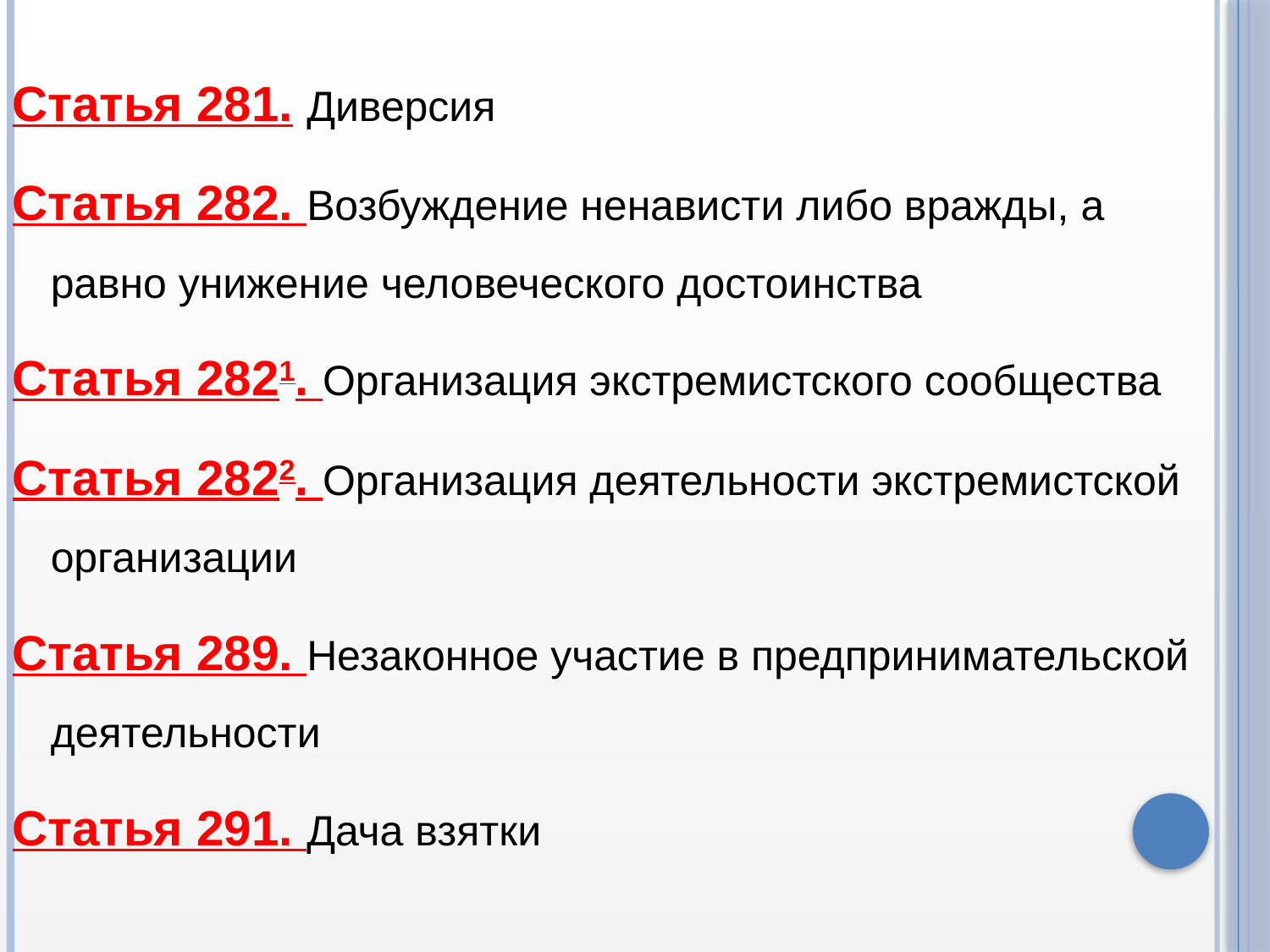

Статья 281. Диверсия
Статья 282. Возбуждение ненависти либо вражды, а равно унижение человеческого достоинства
Статья 2821. Организация экстремистского сообщества
Статья 2822. Организация деятельности экстремистской организации
Статья 289. Незаконное участие в предпринимательской деятельности
Статья 291. Дача взятки